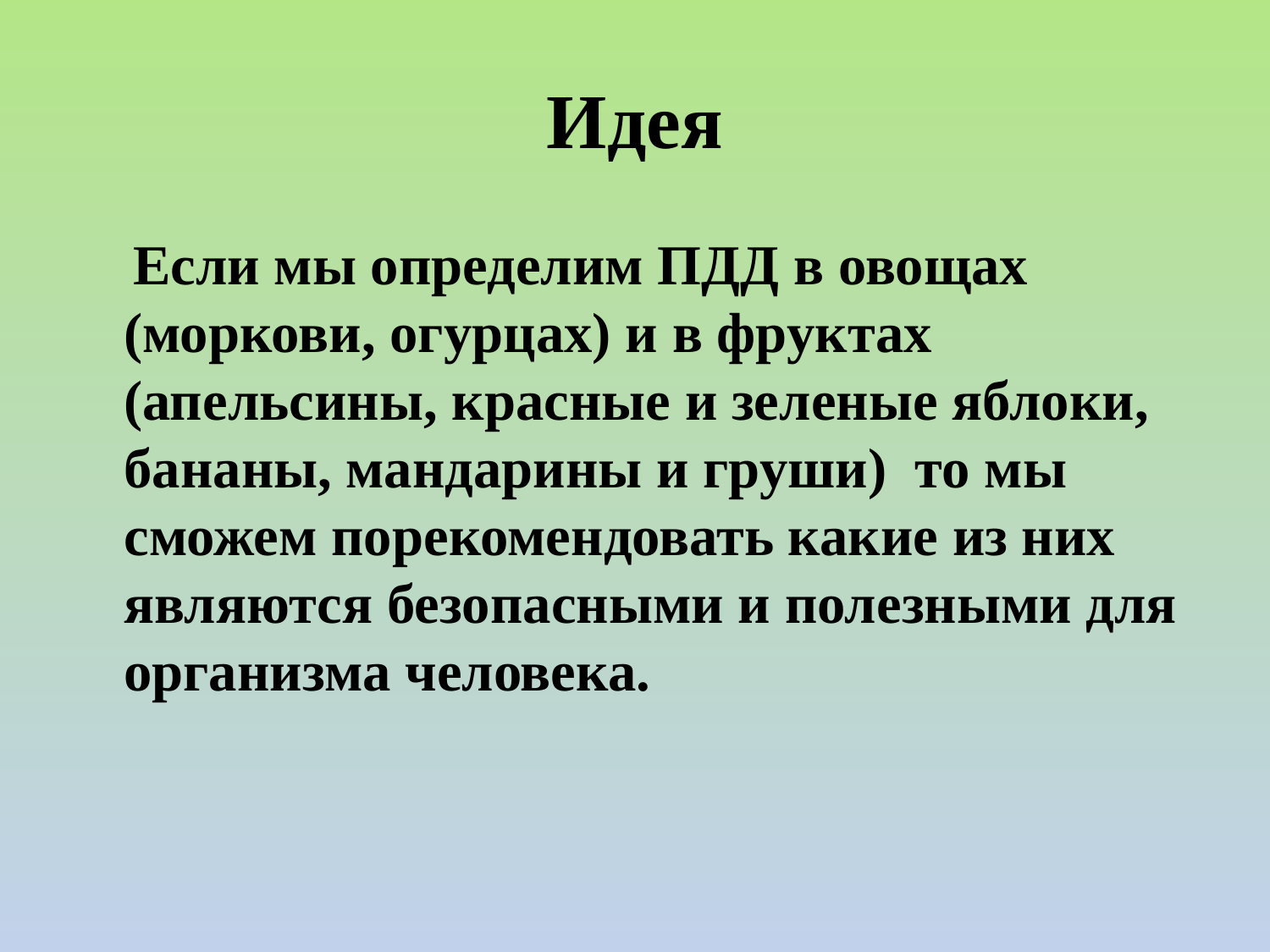

# Идея
    Если мы определим ПДД в овощах (моркови, огурцах) и в фруктах (апельсины, красные и зеленые яблоки, бананы, мандарины и груши)  то мы сможем порекомендовать какие из них являются безопасными и полезными для организма человека.